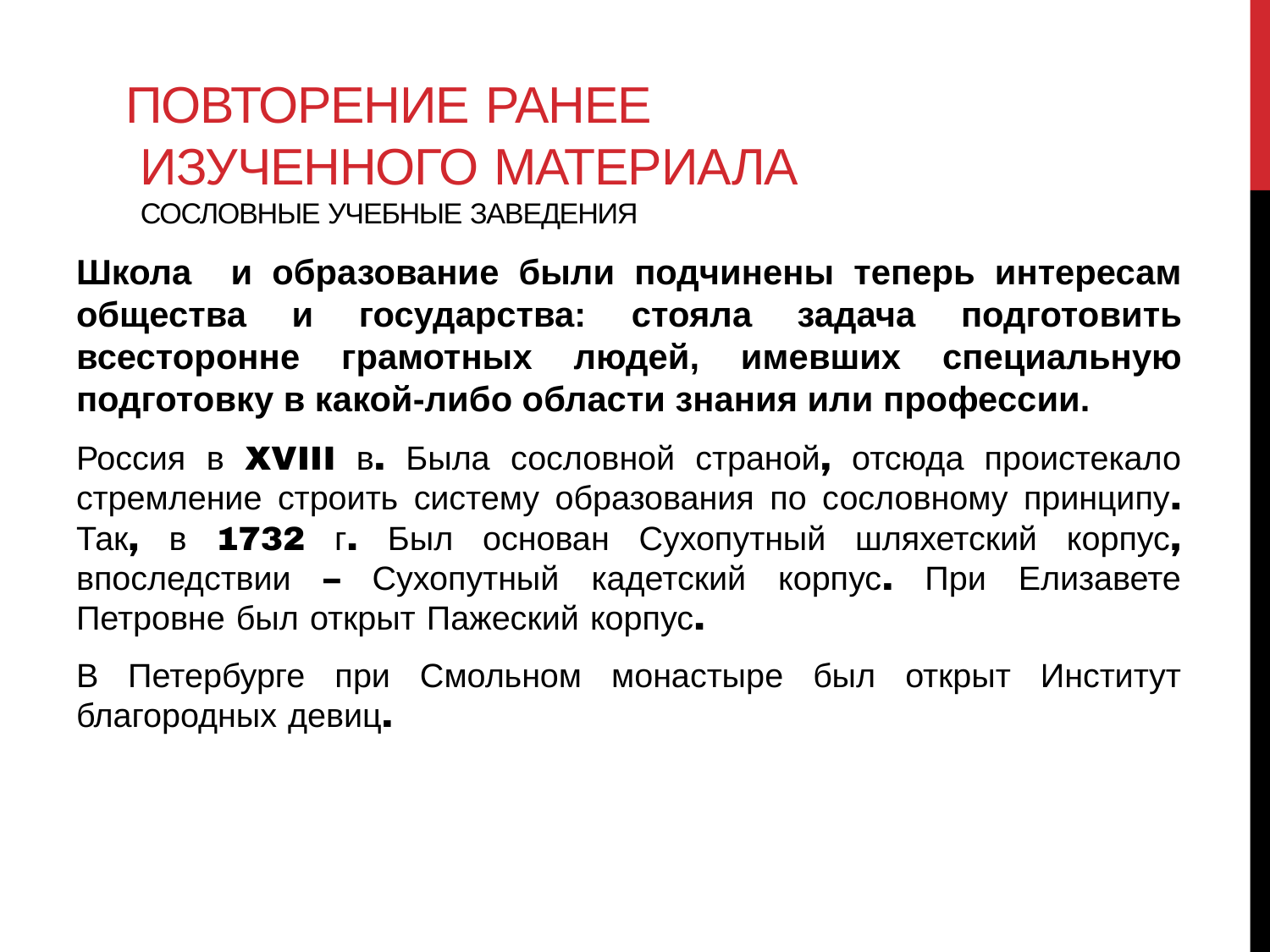

# Повторение ранее изученного материала сословные учебные заведения
Школа  и образование были подчинены теперь интересам общества и государства: стояла задача подготовить всесторонне грамотных людей, имевших специальную подготовку в какой-либо области знания или профессии.
Россия в XVIII в. Была сословной страной, отсюда проистекало стремление строить систему образования по сословному принципу. Так, в 1732 г. Был основан Сухопутный шляхетский корпус, впоследствии – Сухопутный кадетский корпус. При Елизавете Петровне был открыт Пажеский корпус.
В Петербурге при Смольном монастыре был открыт Институт благородных девиц.